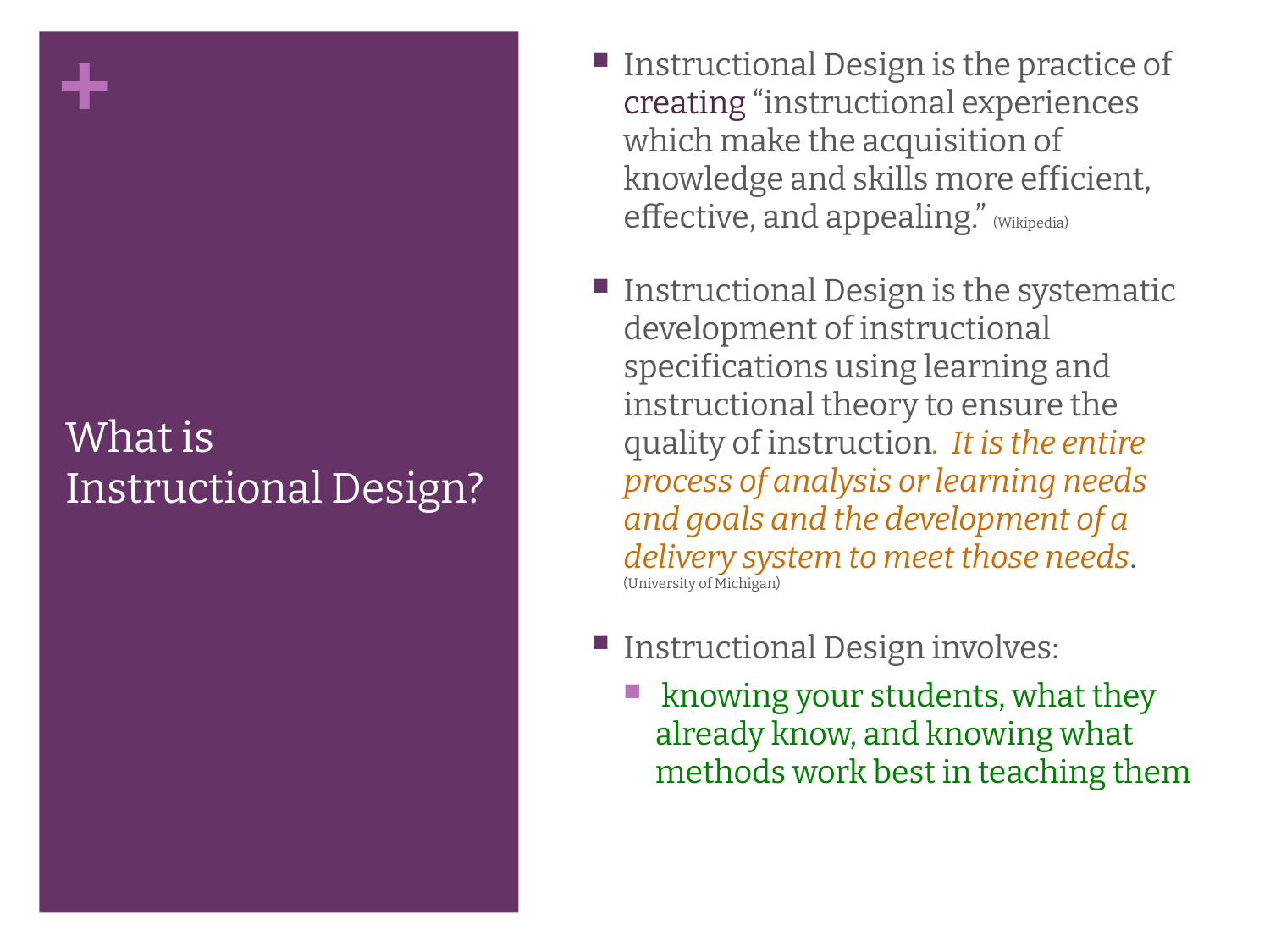

Instructional Design is the practice of creating “instructional experiences which make the acquisition of knowledge and skills more efficient, effective, and appealing.” (Wikipedia)
Instructional Design is the systematic development of instructional specifications using learning and instructional theory to ensure the quality of instruction.  It is the entire process of analysis or learning needs and goals and the development of a delivery system to meet those needs. (University of Michigan)
Instructional Design involves:
 knowing your students, what they already know, and knowing what methods work best in teaching them
# What is Instructional Design?